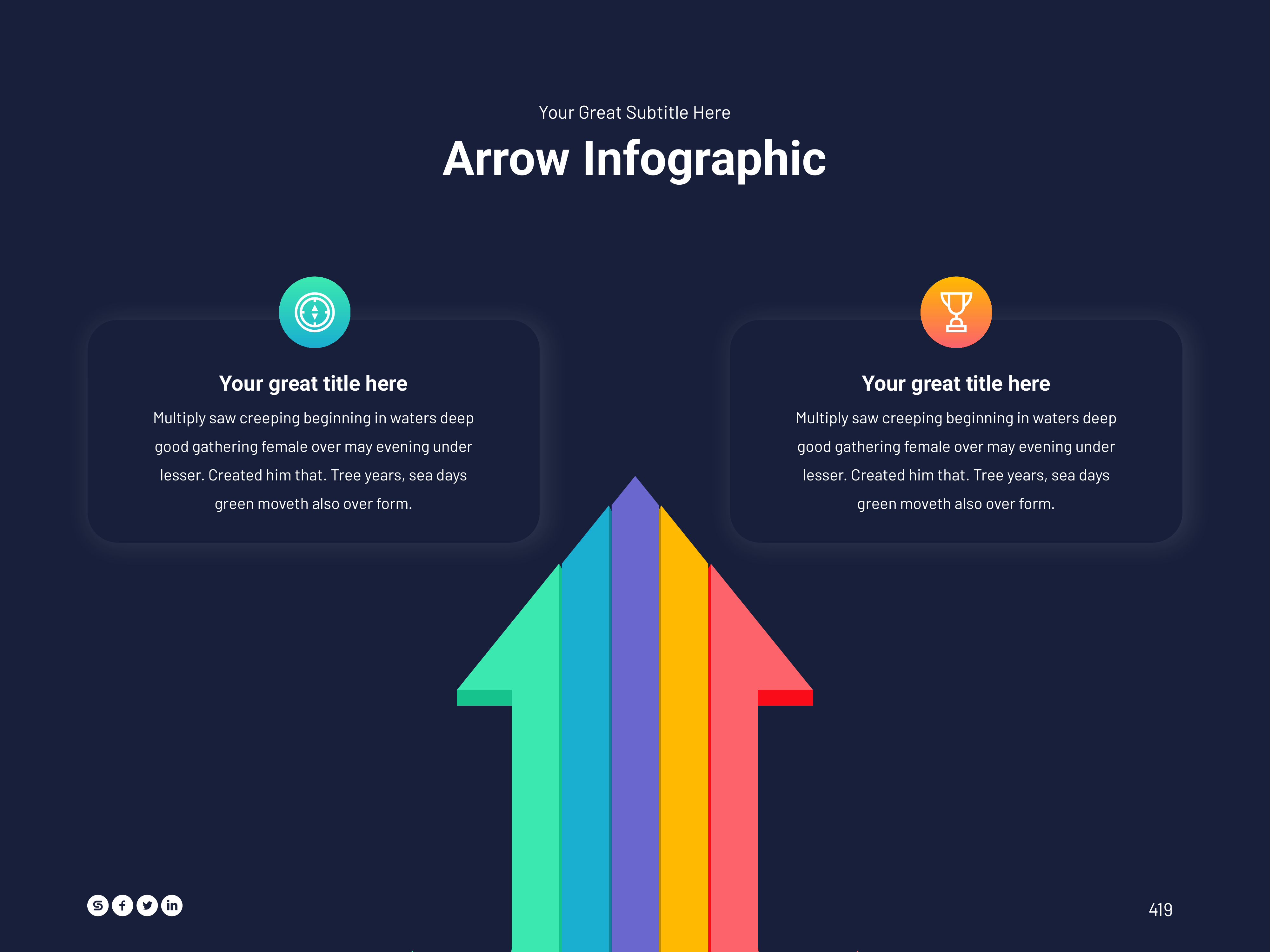

Your Great Subtitle Here
Arrow Infographic

Your great title here
Multiply saw creeping beginning in waters deep good gathering female over may evening under lesser. Created him that. Tree years, sea days green moveth also over form.
Your great title here
Multiply saw creeping beginning in waters deep good gathering female over may evening under lesser. Created him that. Tree years, sea days green moveth also over form.